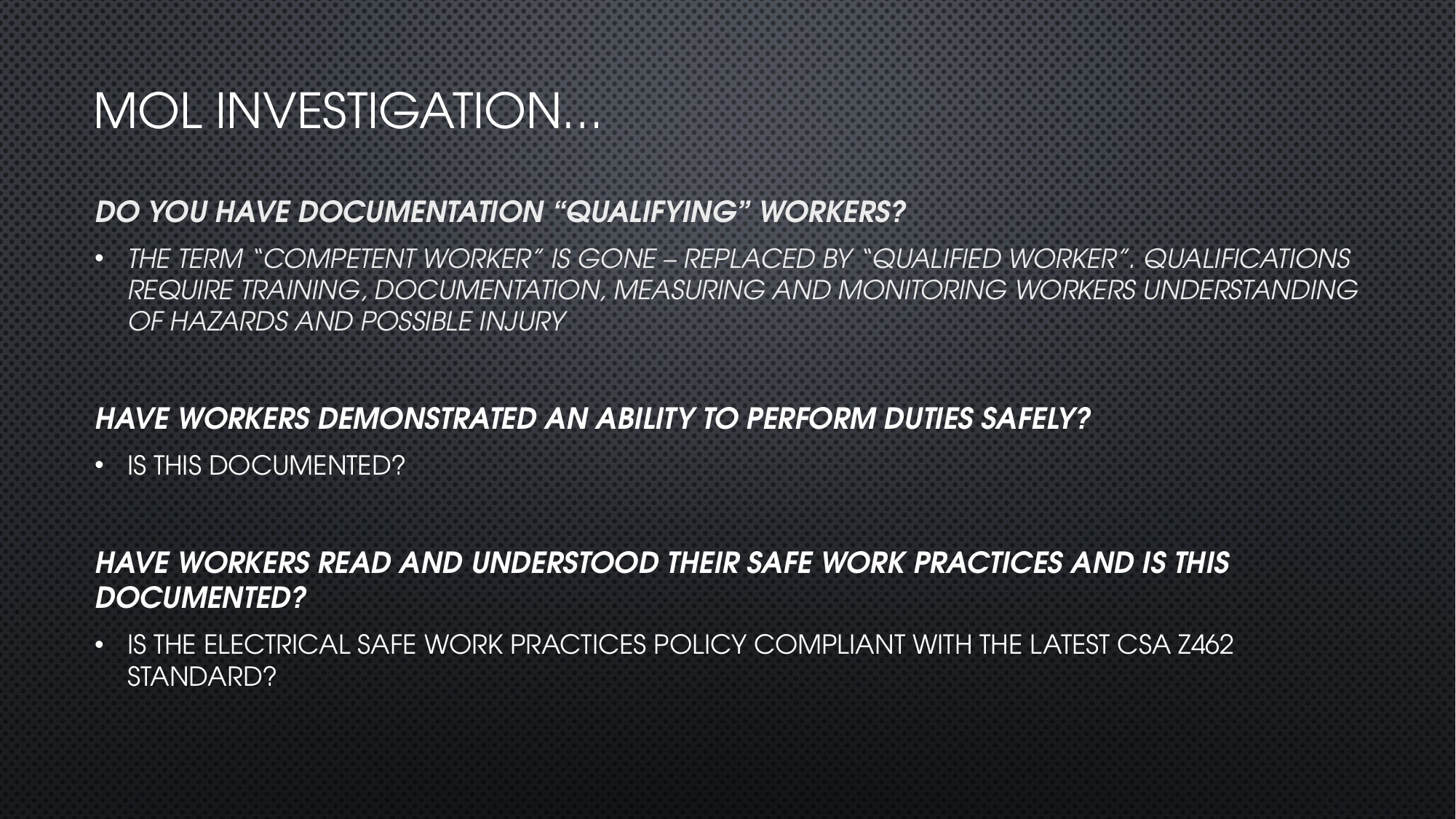

# Mol investigation…
Do you have documentation “Qualifying” workers?
the term “Competent Worker” is gone – replaced by “Qualified Worker”. Qualifications require training, documentation, measuring and monitoring workers understanding of hazards and possible injury

Have workers demonstrated an ability to perform duties safely?
Is this documented?

Have workers read and understood their safe work practices and is this documented?
Is the electrical safe work practices policy compliant with the latest CSA Z462 Standard?